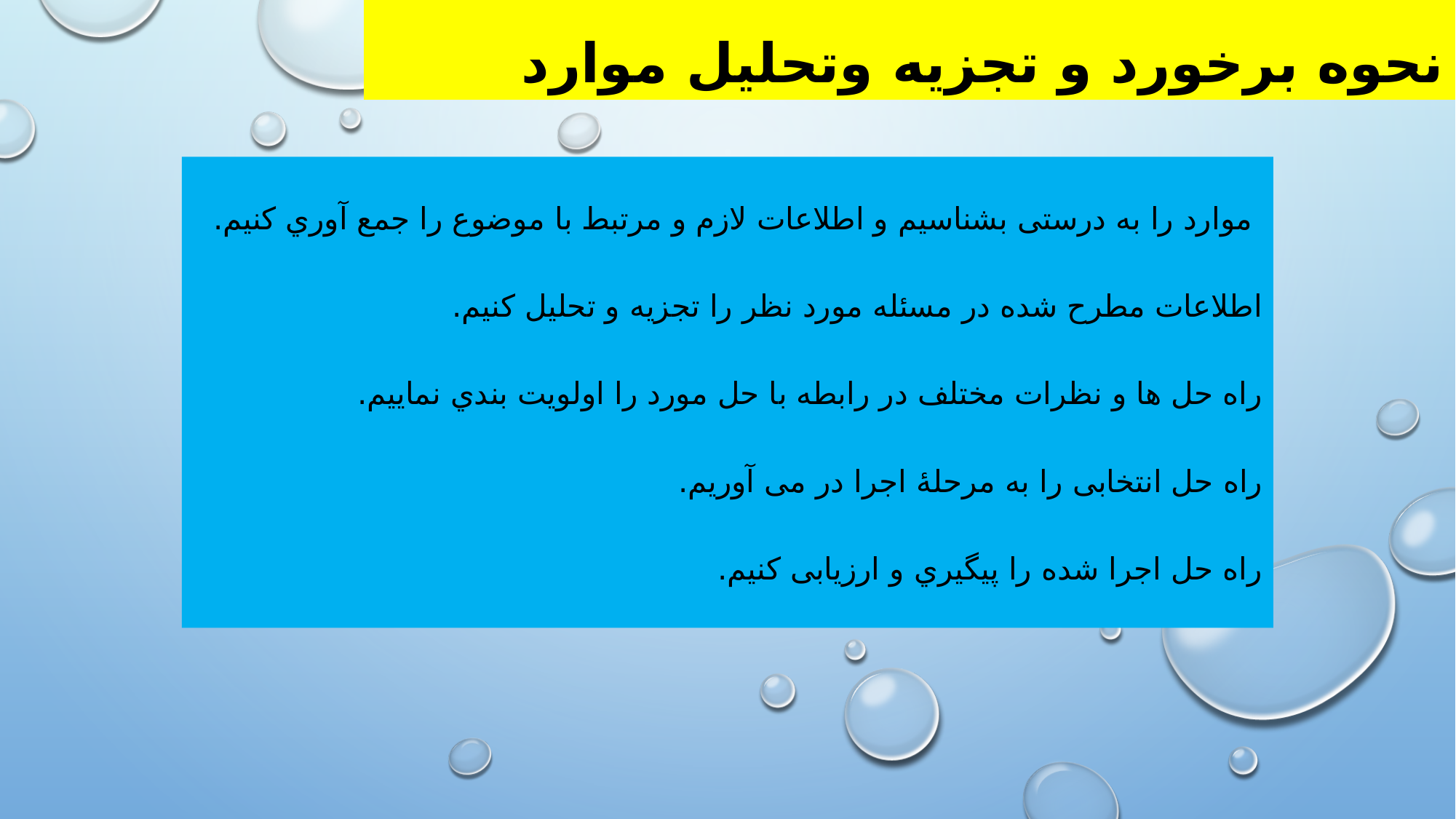

# نحوه برخورد و تجزیه وتحلیل موارد
 موارد را به درستی بشناسیم و اطلاعات لازم و مرتبط با موضوع را جمع آوري کنیم.
اطلاعات مطرح شده در مسئله مورد نظر را تجزیه و تحلیل کنیم.
راه حل ها و نظرات مختلف در رابطه با حل مورد را اولویت بندي نماییم.
راه حل انتخابی را به مرحلۀ اجرا در می آوریم.
راه حل اجرا شده را پیگیري و ارزیابی کنیم.